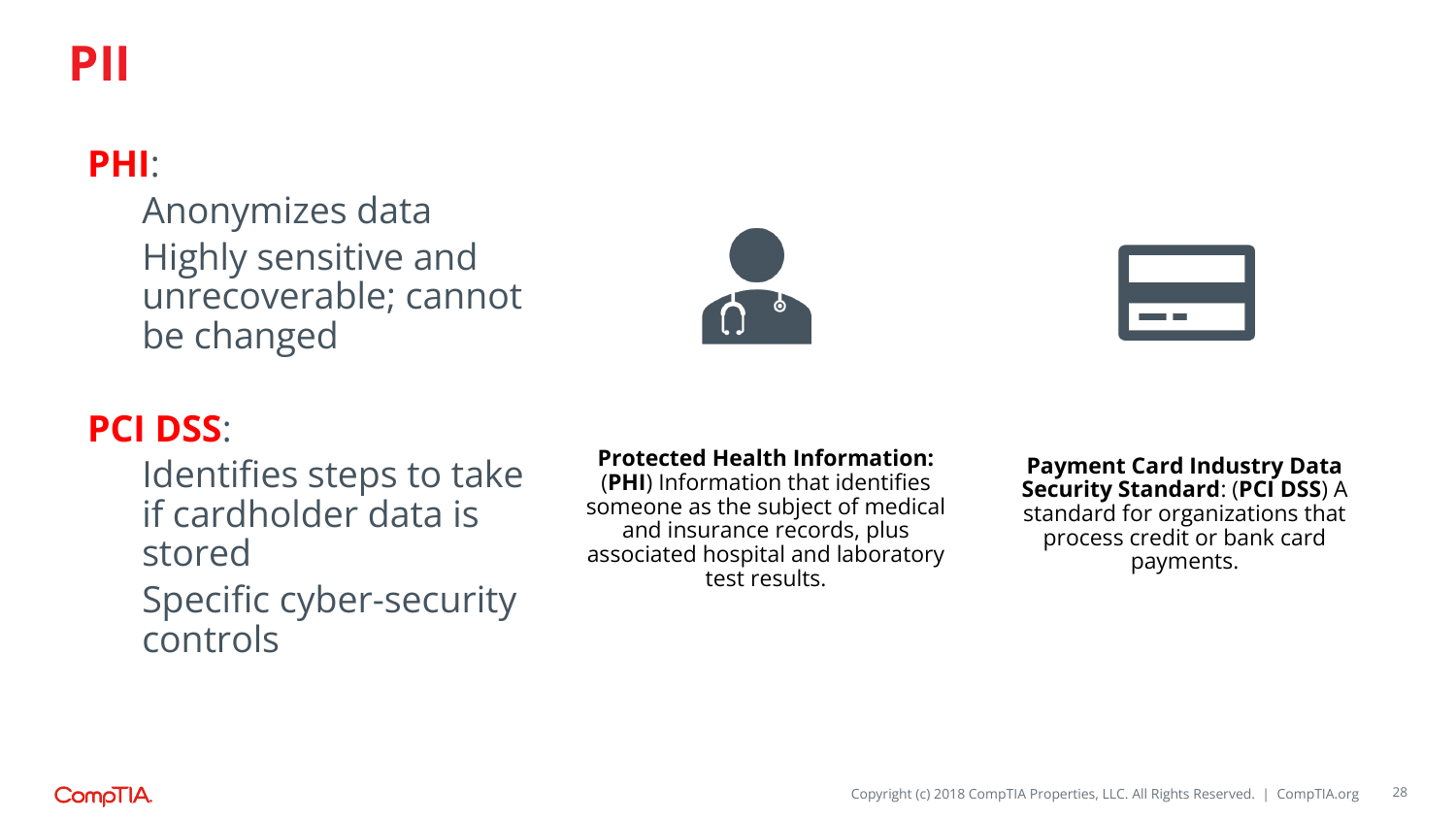

# PII
PHI:
Anonymizes data
Highly sensitive and unrecoverable; cannot be changed

PCI DSS:
Identifies steps to take if cardholder data is stored
Specific cyber-security controls
Protected Health Information: (PHI) Information that identifies someone as the subject of medical and insurance records, plus associated hospital and laboratory test results.
Payment Card Industry Data Security Standard: (PCI DSS) A standard for organizations that process credit or bank card payments.
28